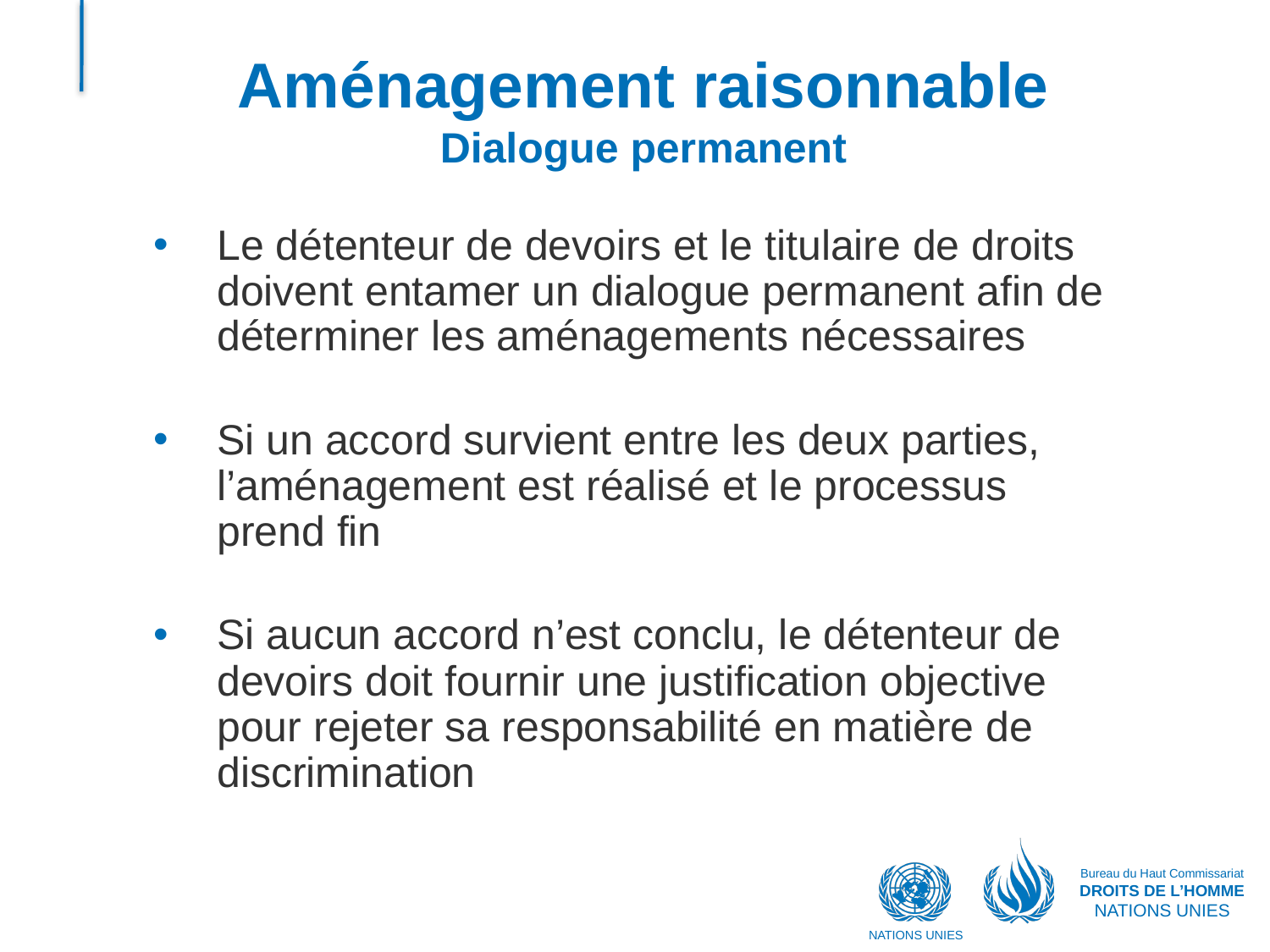

# Aménagement raisonnable Dialogue permanent
Le détenteur de devoirs et le titulaire de droits doivent entamer un dialogue permanent afin de déterminer les aménagements nécessaires

Si un accord survient entre les deux parties, l’aménagement est réalisé et le processus prend fin

Si aucun accord n’est conclu, le détenteur de devoirs doit fournir une justification objective pour rejeter sa responsabilité en matière de discrimination

Bureau du Haut Commissariat
DROITS DE L’HOMME
NATIONS UNIES
NATIONS UNIES